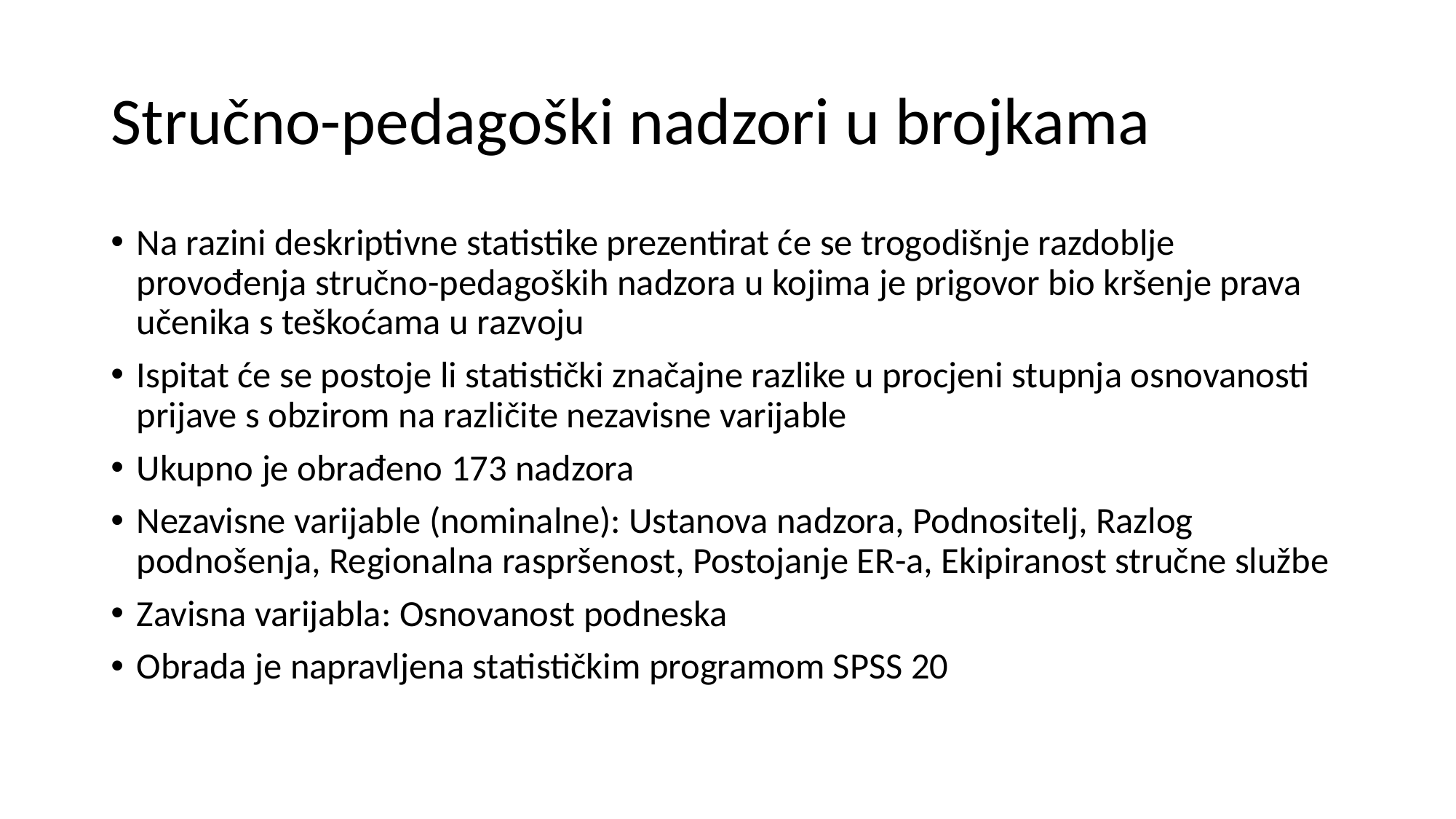

# Stručno-pedagoški nadzori u brojkama
Na razini deskriptivne statistike prezentirat će se trogodišnje razdoblje provođenja stručno-pedagoških nadzora u kojima je prigovor bio kršenje prava učenika s teškoćama u razvoju
Ispitat će se postoje li statistički značajne razlike u procjeni stupnja osnovanosti prijave s obzirom na različite nezavisne varijable
Ukupno je obrađeno 173 nadzora
Nezavisne varijable (nominalne): Ustanova nadzora, Podnositelj, Razlog podnošenja, Regionalna raspršenost, Postojanje ER-a, Ekipiranost stručne službe
Zavisna varijabla: Osnovanost podneska
Obrada je napravljena statističkim programom SPSS 20